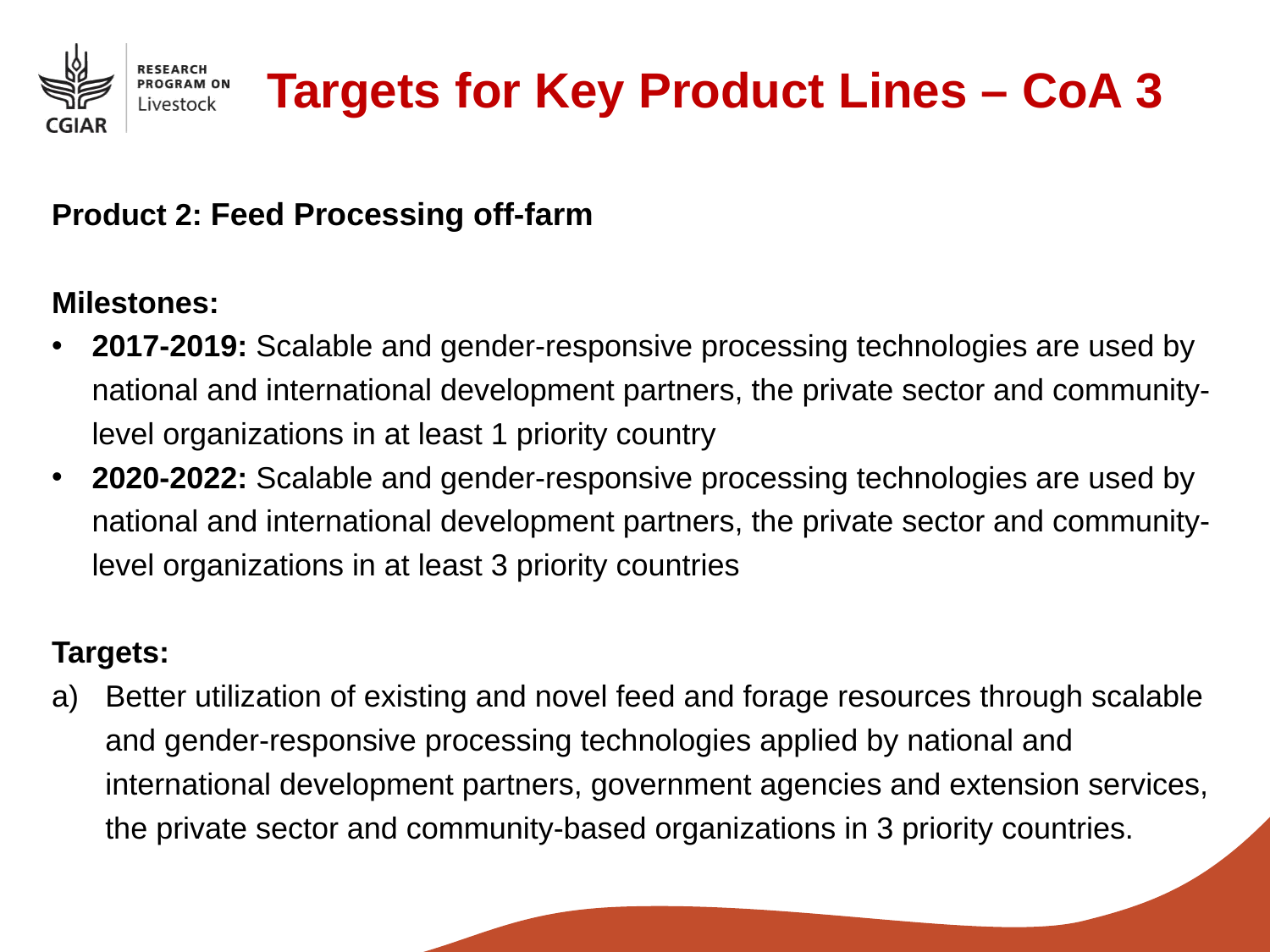

Targets for Key Product Lines – CoA 3
Product 2: Feed Processing off-farm

Milestones:
2017-2019: Scalable and gender-responsive processing technologies are used by national and international development partners, the private sector and community-level organizations in at least 1 priority country
2020-2022: Scalable and gender-responsive processing technologies are used by national and international development partners, the private sector and community-level organizations in at least 3 priority countries

Targets:
Better utilization of existing and novel feed and forage resources through scalable and gender-responsive processing technologies applied by national and international development partners, government agencies and extension services, the private sector and community-based organizations in 3 priority countries.